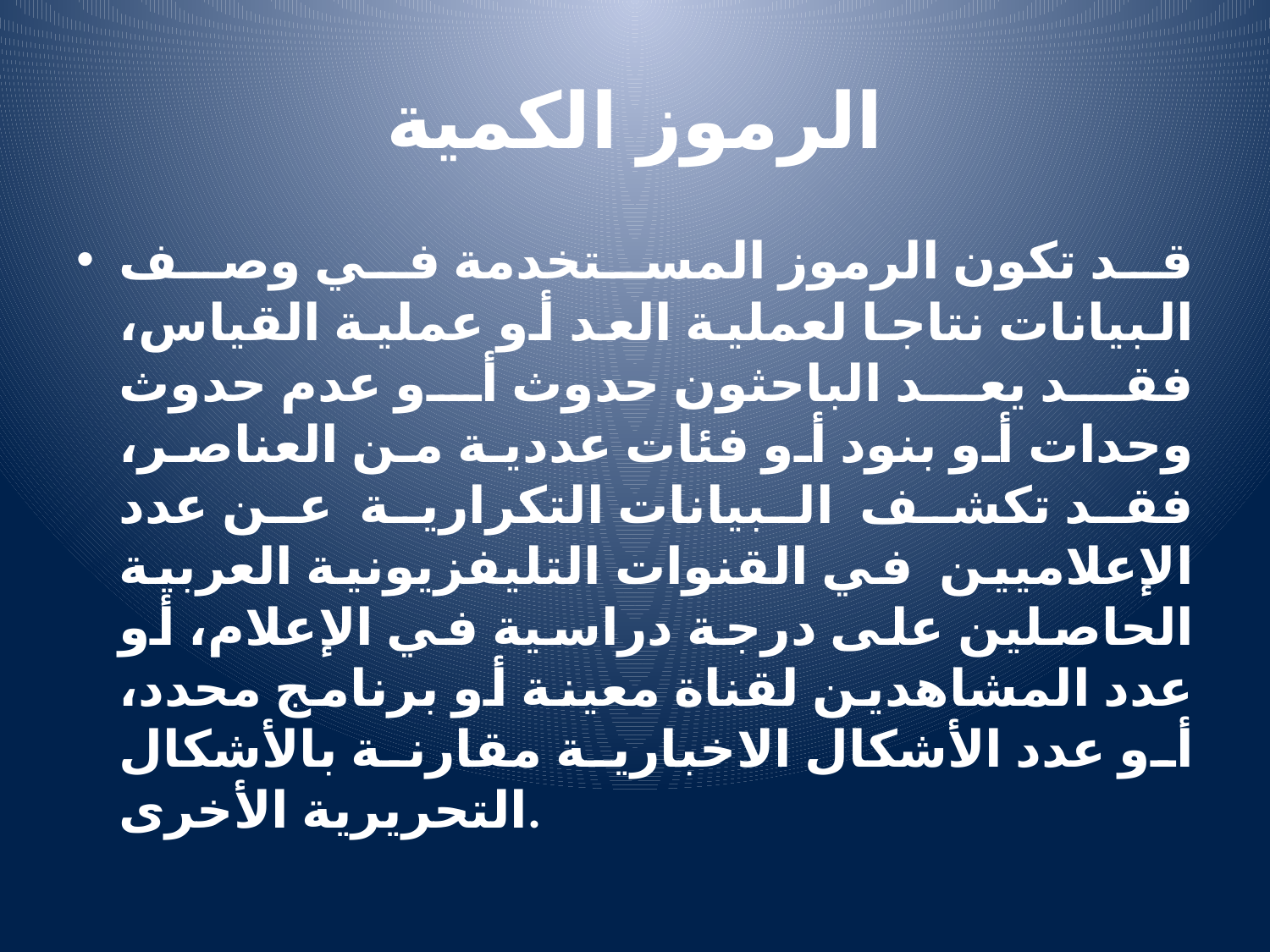

# الرموز الكمية
قد تكون الرموز المستخدمة في وصف البيانات نتاجا لعملية العد أو عملية القياس، فقد يعد الباحثون حدوث أو عدم حدوث وحدات أو بنود أو فئات عددية من العناصر، فقد تكشف  البيانات التكرارية  عن عدد الإعلاميين  في القنوات التليفزيونية العربية الحاصلين على درجة دراسية في الإعلام، أو عدد المشاهدين لقناة معينة أو برنامج محدد، أو عدد الأشكال الاخبارية مقارنة بالأشكال التحريرية الأخرى.